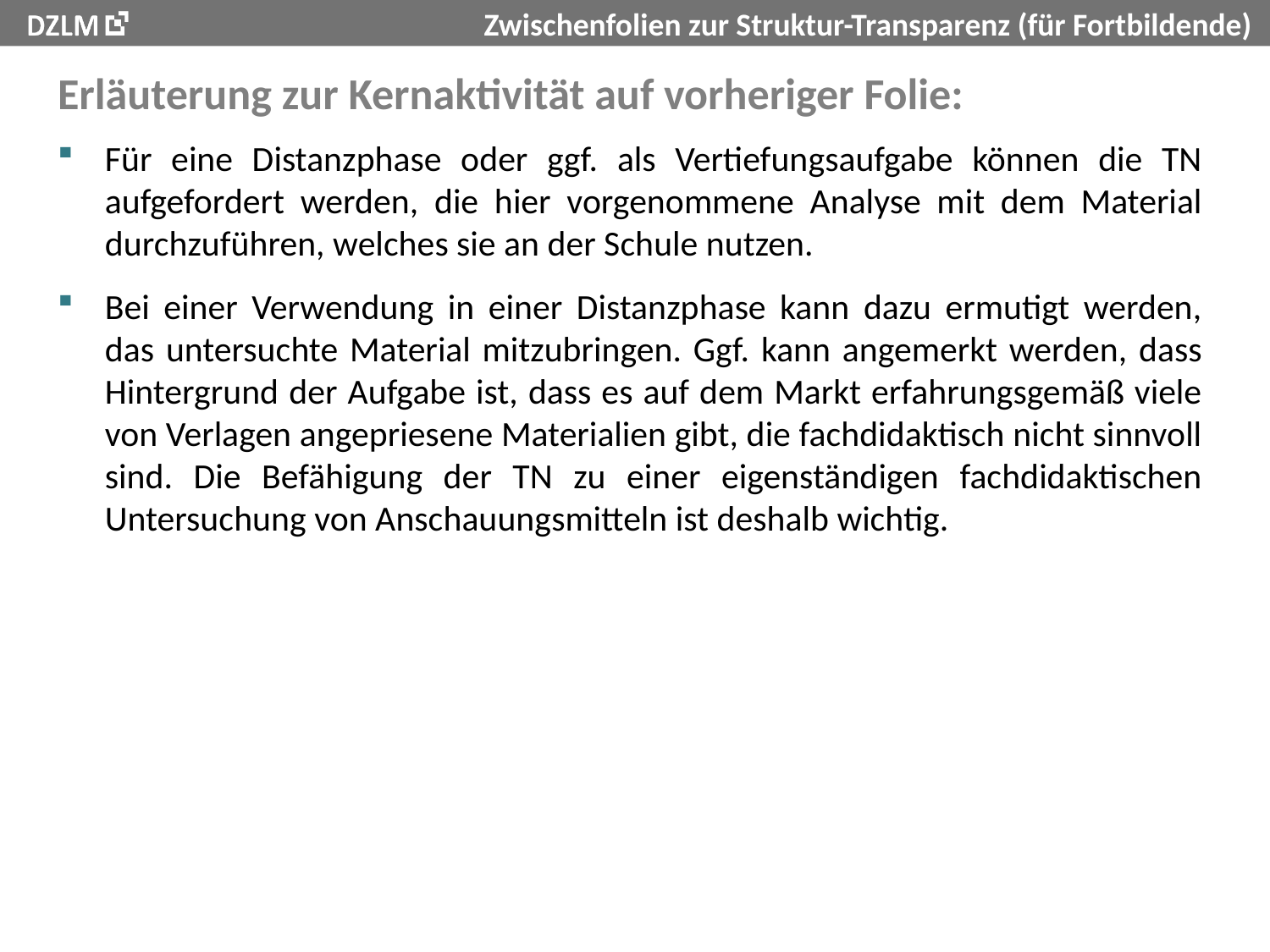

# Erläuterung zur Kernaktivität auf vorheriger Folie:
Für eine Distanzphase oder ggf. als Vertiefungsaufgabe können die TN aufgefordert werden, die hier vorgenommene Analyse mit dem Material durchzuführen, welches sie an der Schule nutzen.
Bei einer Verwendung in einer Distanzphase kann dazu ermutigt werden, das untersuchte Material mitzubringen. Ggf. kann angemerkt werden, dass Hintergrund der Aufgabe ist, dass es auf dem Markt erfahrungsgemäß viele von Verlagen angepriesene Materialien gibt, die fachdidaktisch nicht sinnvoll sind. Die Befähigung der TN zu einer eigenständigen fachdidaktischen Untersuchung von Anschauungsmitteln ist deshalb wichtig.